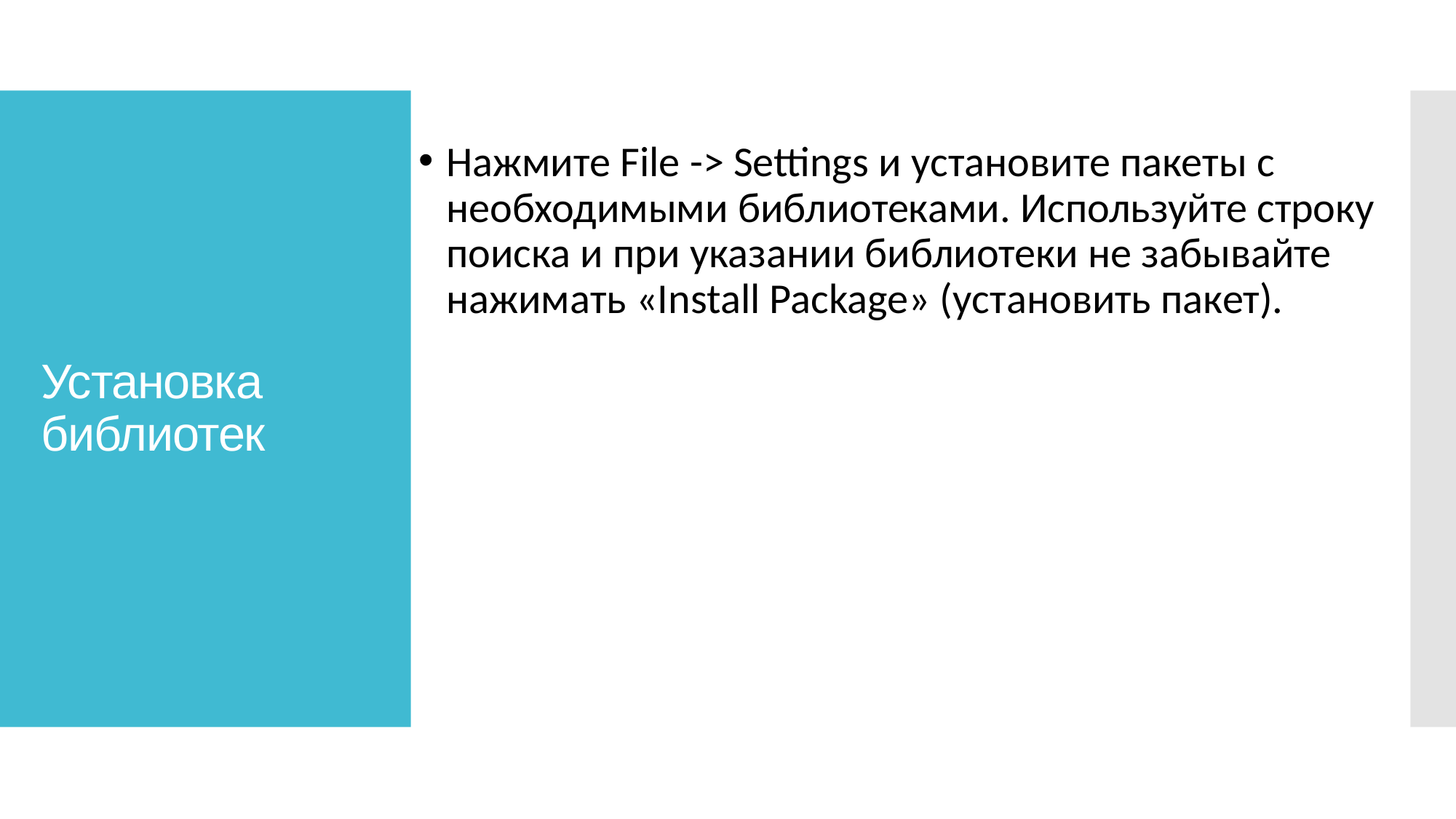

# Установка библиотек
Нажмите File -> Settings и установите пакеты с необходимыми библиотеками. Используйте строку поиска и при указании библиотеки не забывайте нажимать «Install Package» (установить пакет).